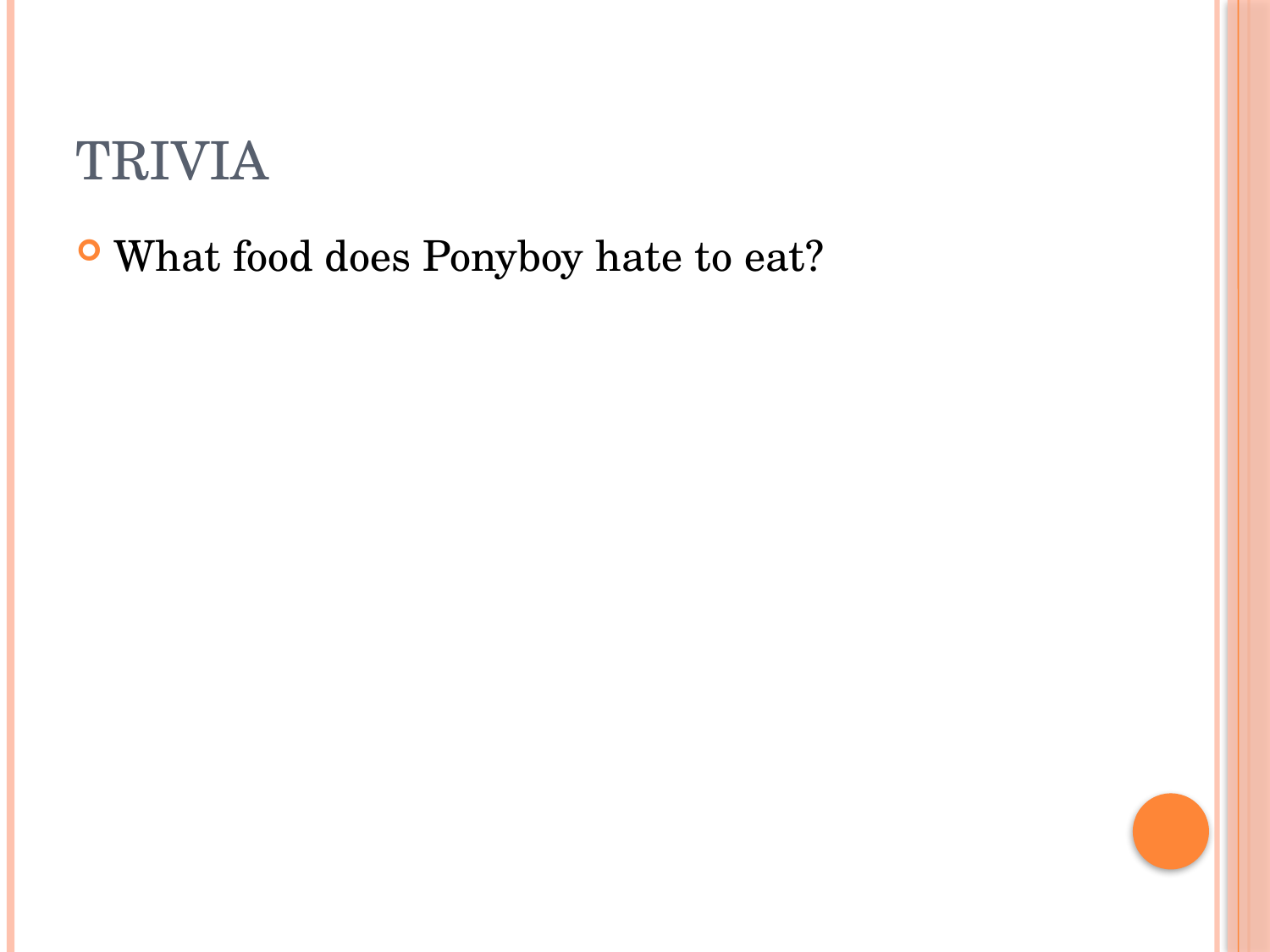

# Trivia
What food does Ponyboy hate to eat?